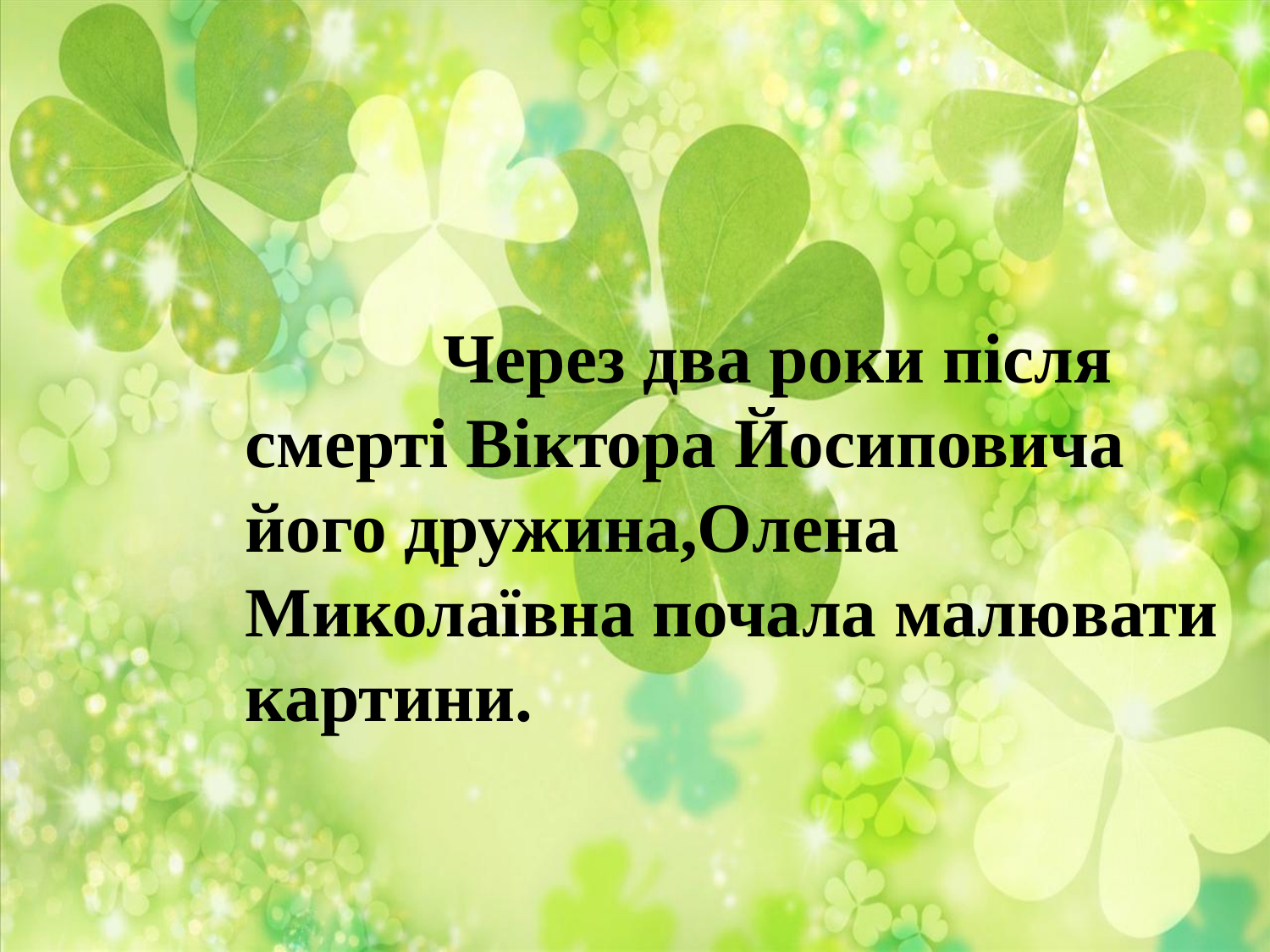

#
              Через два роки після смерті Віктора Йосиповича його дружина,Олена Миколаївна почала малювати картини.